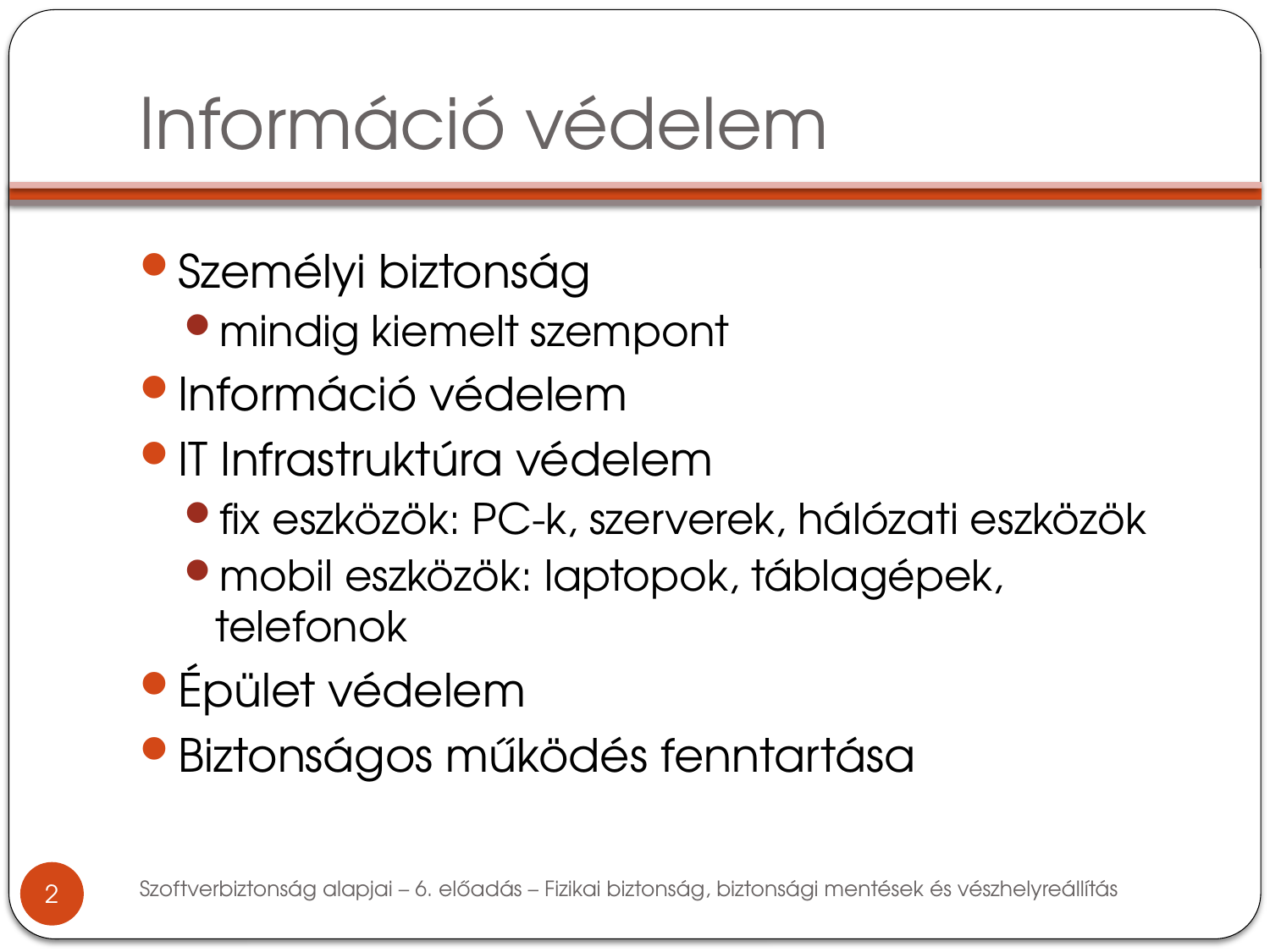

# Információ védelem
Személyi biztonság
mindig kiemelt szempont
Információ védelem
IT Infrastruktúra védelem
fix eszközök: PC-k, szerverek, hálózati eszközök
mobil eszközök: laptopok, táblagépek, telefonok
Épület védelem
Biztonságos működés fenntartása
Szoftverbiztonság alapjai – 6. előadás – Fizikai biztonság, biztonsági mentések és vészhelyreállítás
2